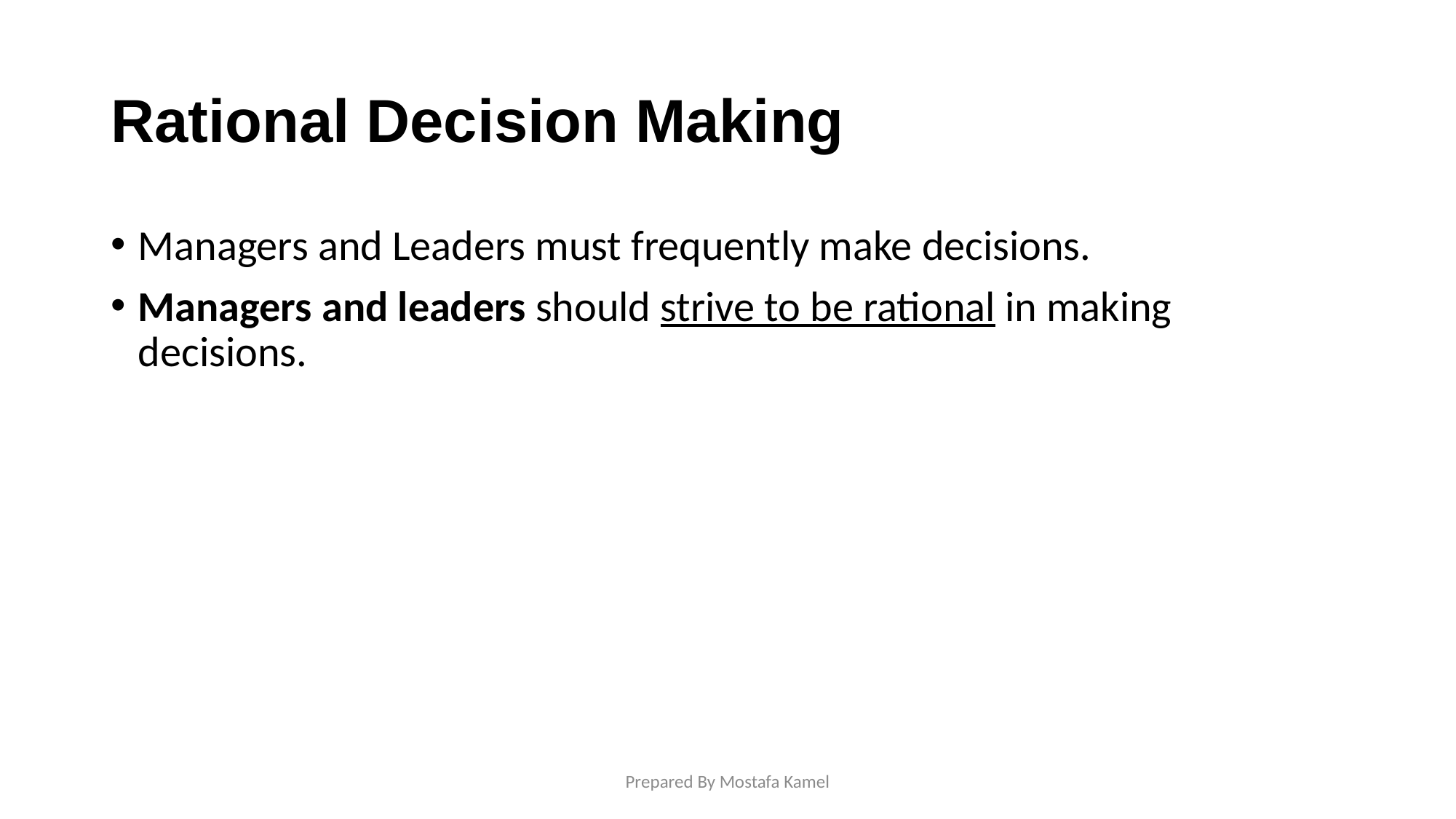

# Rational Decision Making
Managers and Leaders must frequently make decisions.
Managers and leaders should strive to be rational in making decisions.
Prepared By Mostafa Kamel